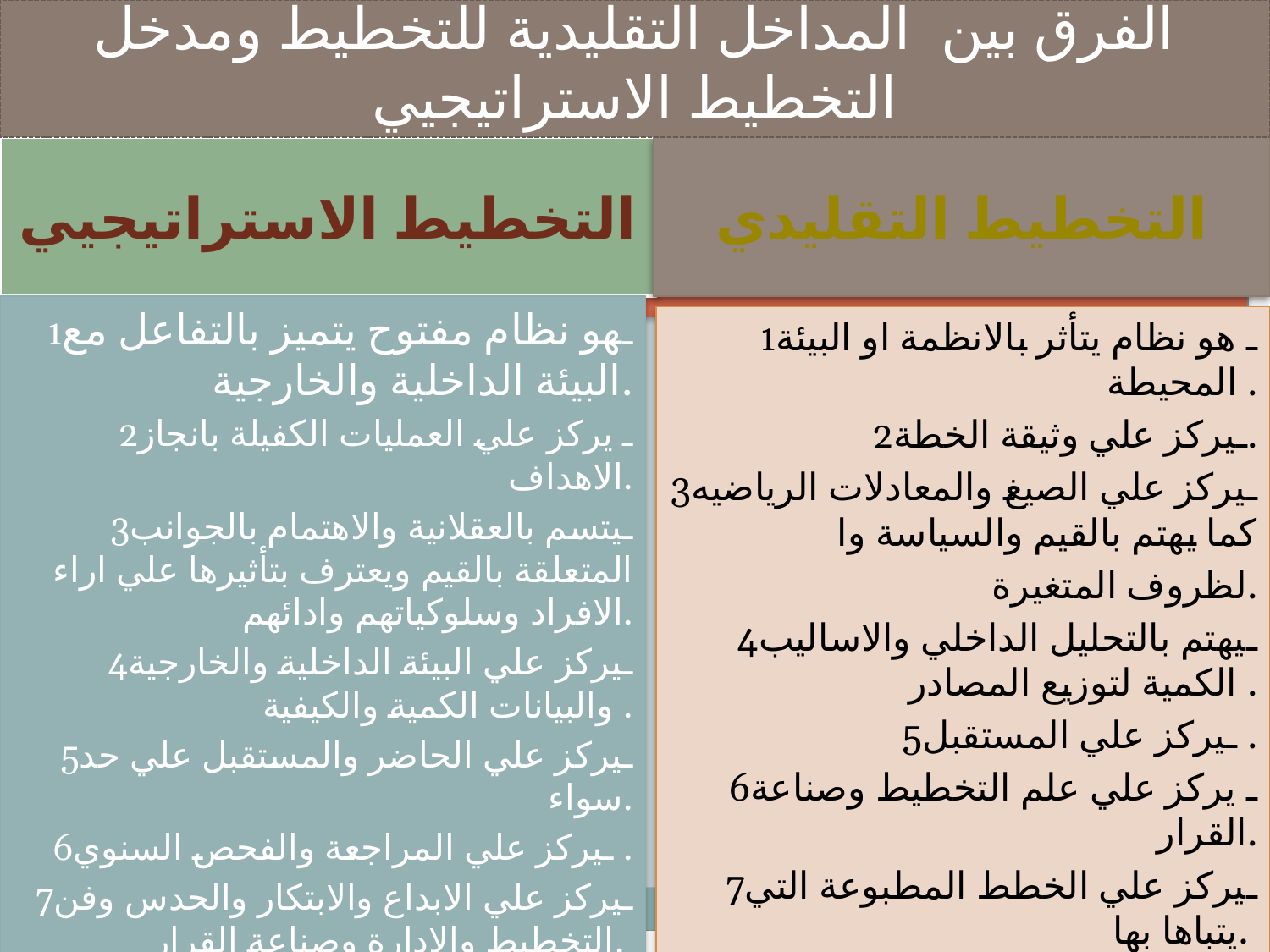

# الفرق بين  المداخل التقليدية للتخطيط ومدخل التخطيط الاستراتيجيي
التخطيط الاستراتيجيي
التخطيط التقليدي
1ـهو نظام مفتوح يتميز بالتفاعل مع البيئة الداخلية والخارجية.
2ـ يركز علي العمليات الكفيلة بانجاز الاهداف.
3ـيتسم بالعقلانية والاهتمام بالجوانب المتعلقة بالقيم ويعترف بتأثيرها علي اراء الافراد وسلوكياتهم وادائهم.
4ـيركز علي البيئة الداخلية والخارجية والبيانات الكمية والكيفية .
5ـيركز علي الحاضر والمستقبل علي حد سواء.
6ـيركز علي المراجعة والفحص السنوي .
7ـيركز علي الابداع والابتكار والحدس وفن التخطيط والادارة وصناعة القرار.

1ـ هو نظام يتأثر بالانظمة او البيئة المحيطة .
2ـيركز علي وثيقة الخطة.
3ـيركز علي الصيغ والمعادلات الرياضيه كما يهتم بالقيم والسياسة وا
لظروف المتغيرة.
4ـيهتم بالتحليل الداخلي والاساليب الكمية لتوزيع المصادر .
5ـيركز علي المستقبل .
6ـ يركز علي علم التخطيط وصناعة القرار.
7ـيركز علي الخطط المطبوعة التي يتباها بها.